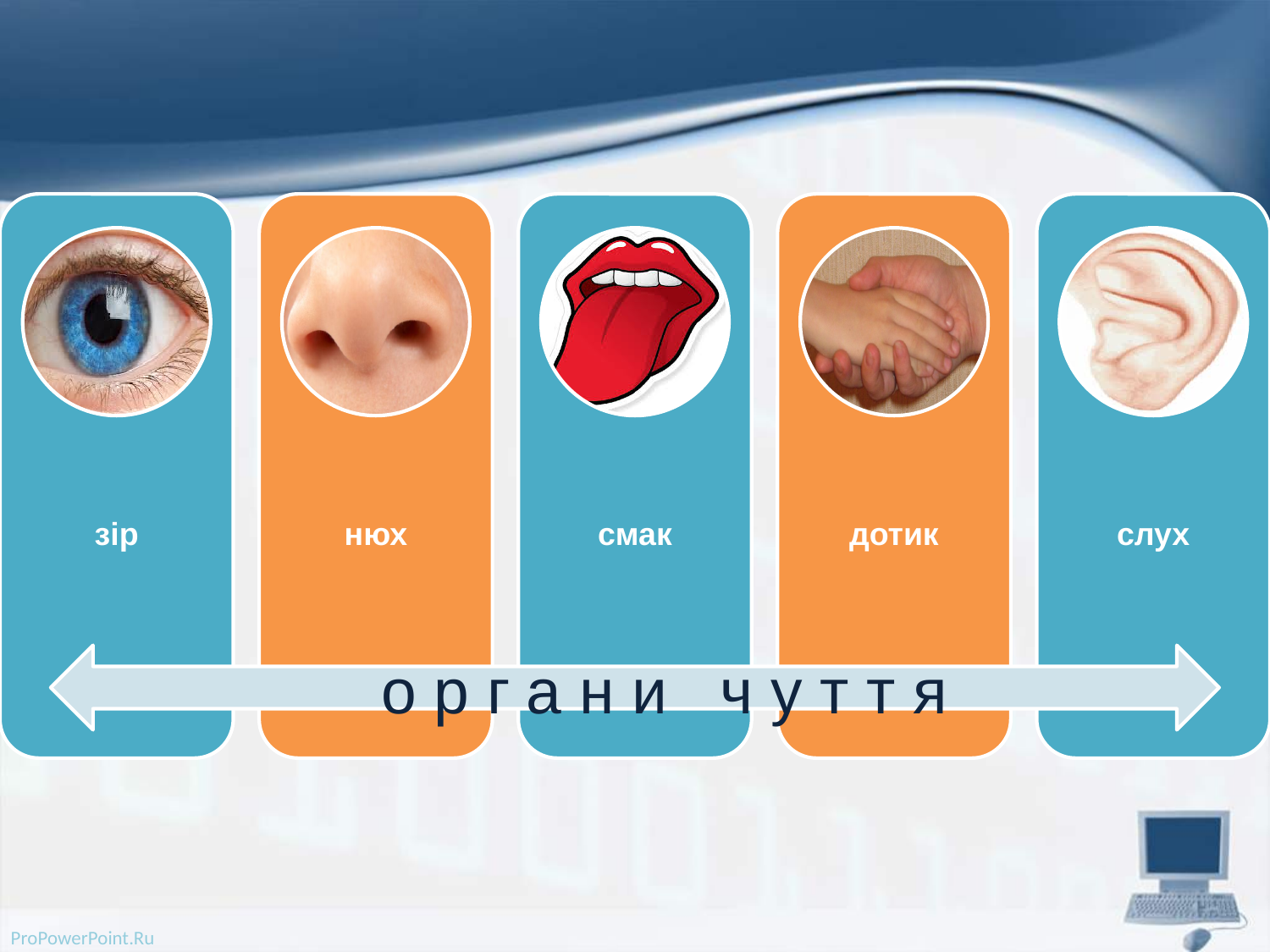

зір
нюх
смак
дотик
слух
# органи чуття